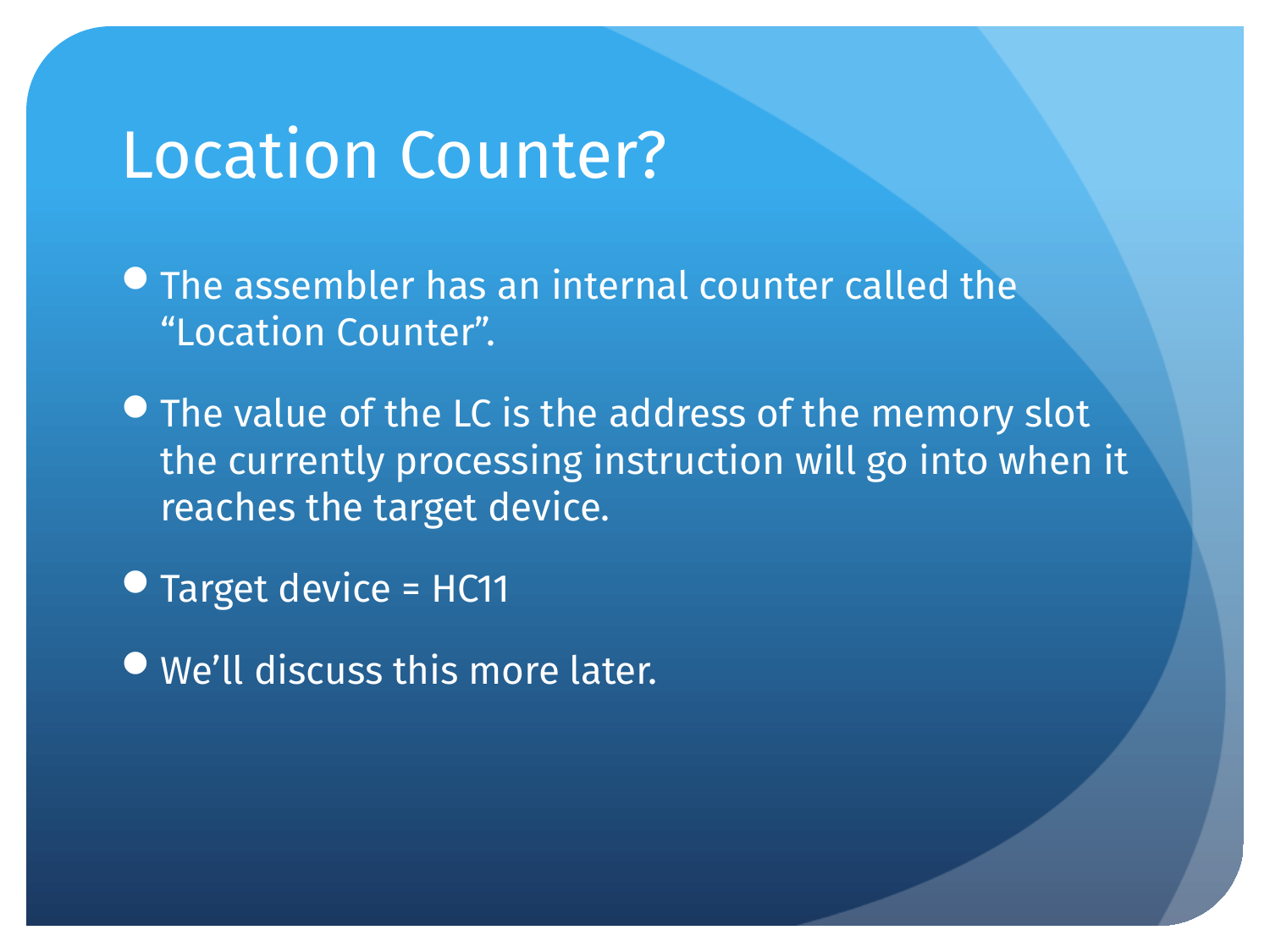

# Location Counter?
The assembler has an internal counter called the “Location Counter”.
The value of the LC is the address of the memory slot the currently processing instruction will go into when it reaches the target device.
Target device = HC11
We’ll discuss this more later.